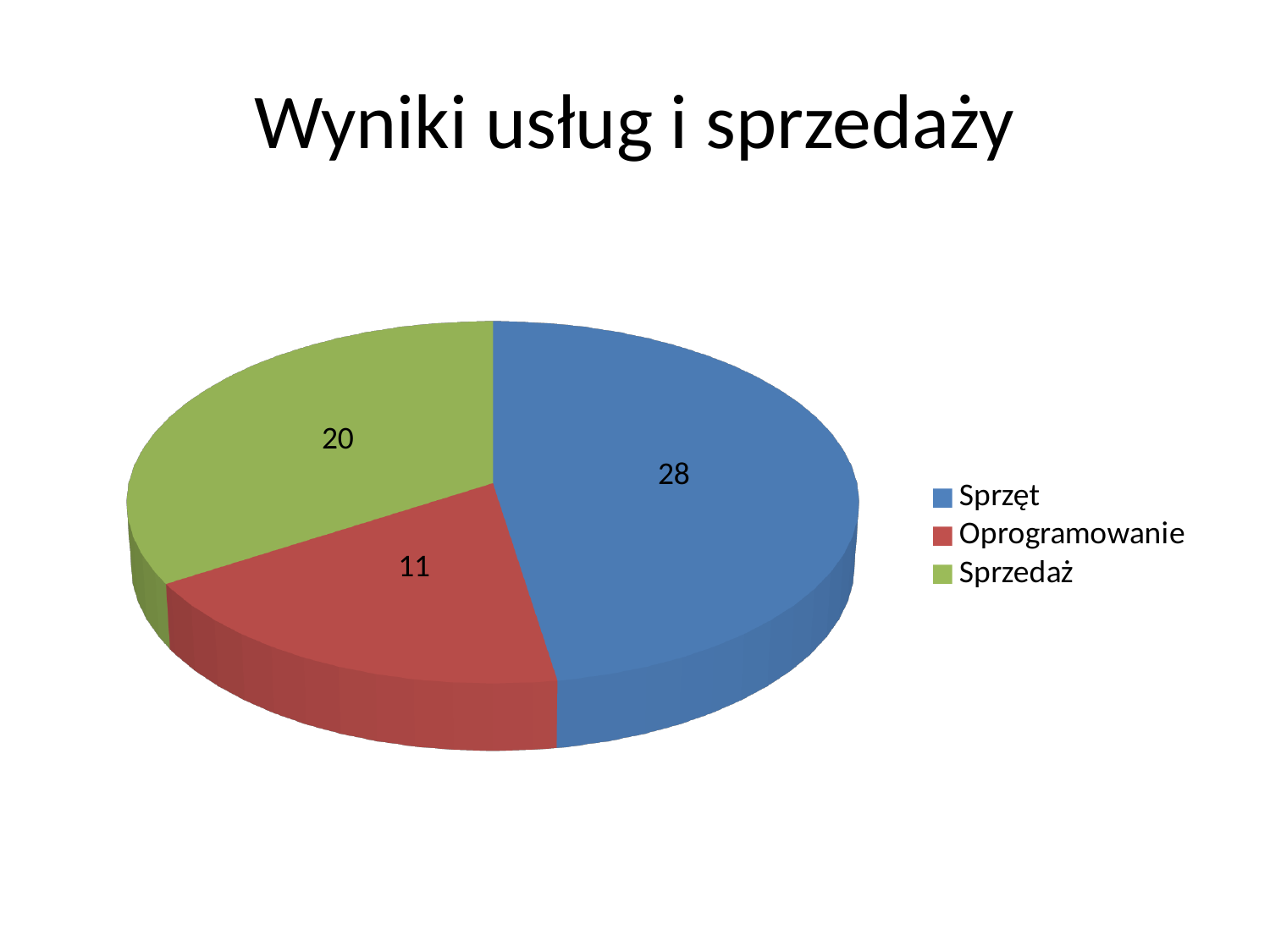

# Wyniki usług i sprzedaży

[unsupported chart]